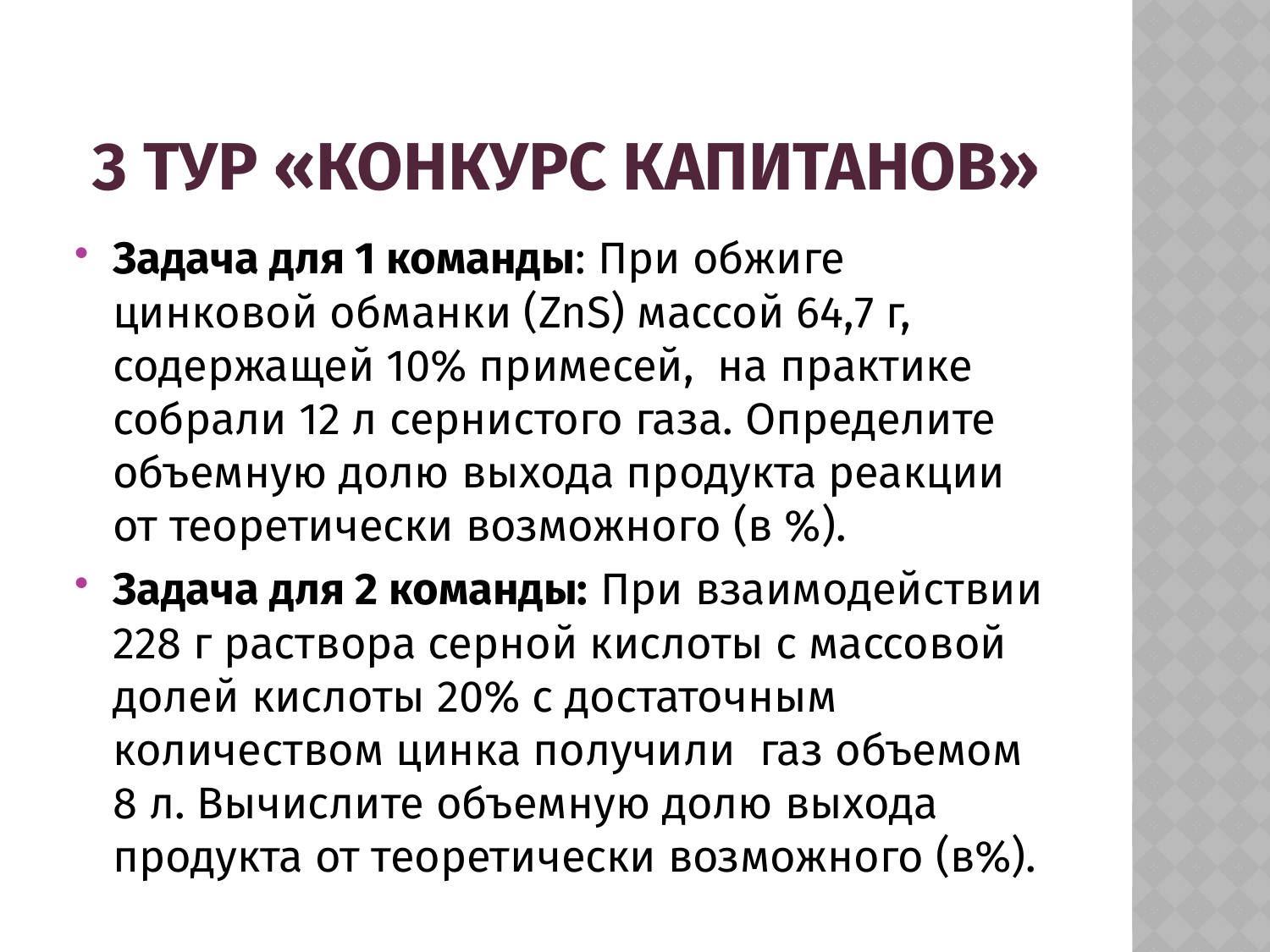

# 3 тур «Конкурс капитанов»
Задача для 1 команды: При обжиге цинковой обманки (ZnS) массой 64,7 г, содержащей 10% примесей,  на практике собрали 12 л сернистого газа. Определите объемную долю выхода продукта реакции от теоретически возможного (в %).
Задача для 2 команды: При взаимодействии 228 г раствора серной кислоты с массовой долей кислоты 20% с достаточным количеством цинка получили  газ объемом 8 л. Вычислите объемную долю выхода продукта от теоретически возможного (в%).